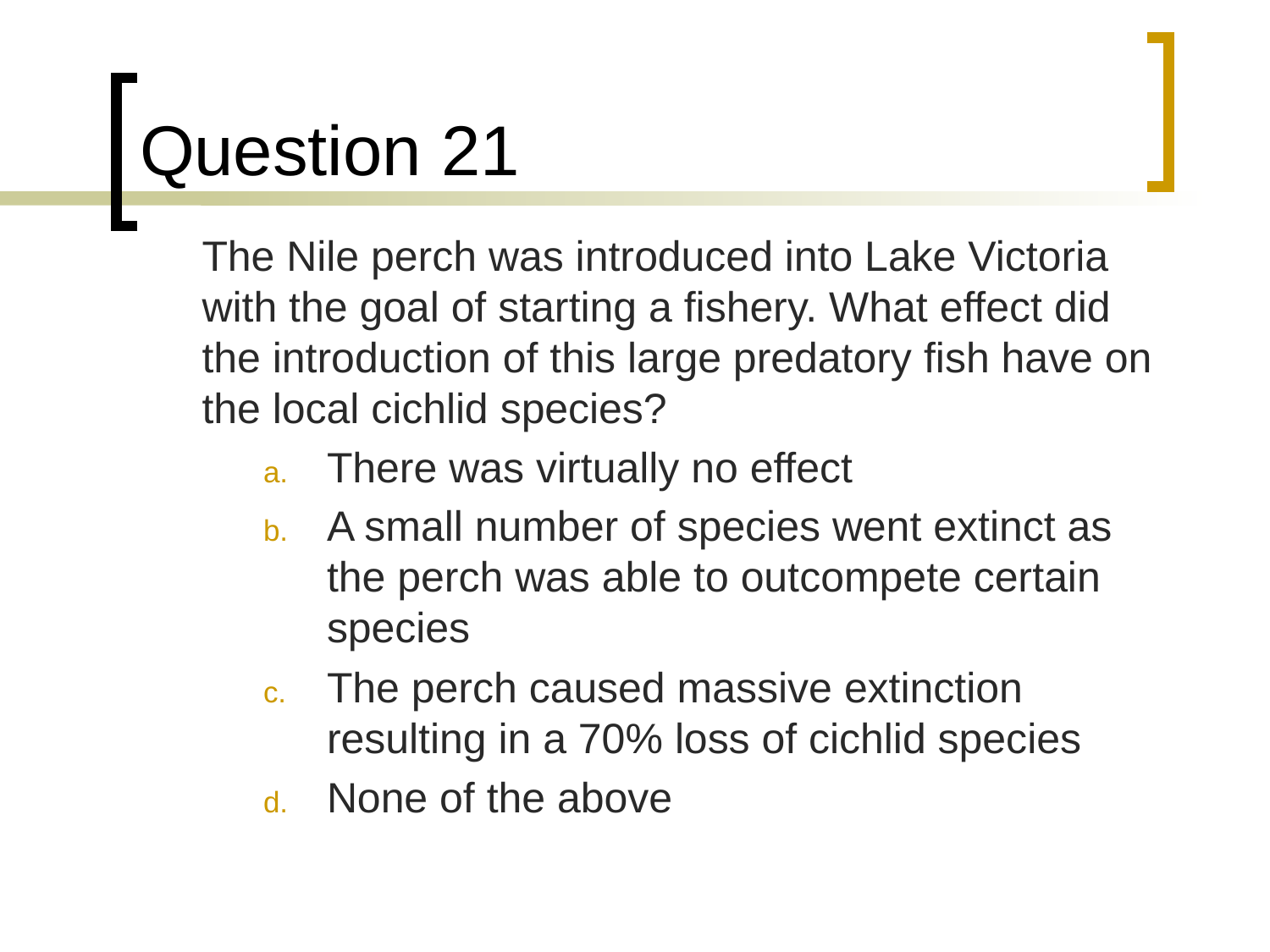

# Question 21
	The Nile perch was introduced into Lake Victoria with the goal of starting a fishery. What effect did the introduction of this large predatory fish have on the local cichlid species?
There was virtually no effect
A small number of species went extinct as the perch was able to outcompete certain species
The perch caused massive extinction resulting in a 70% loss of cichlid species
None of the above